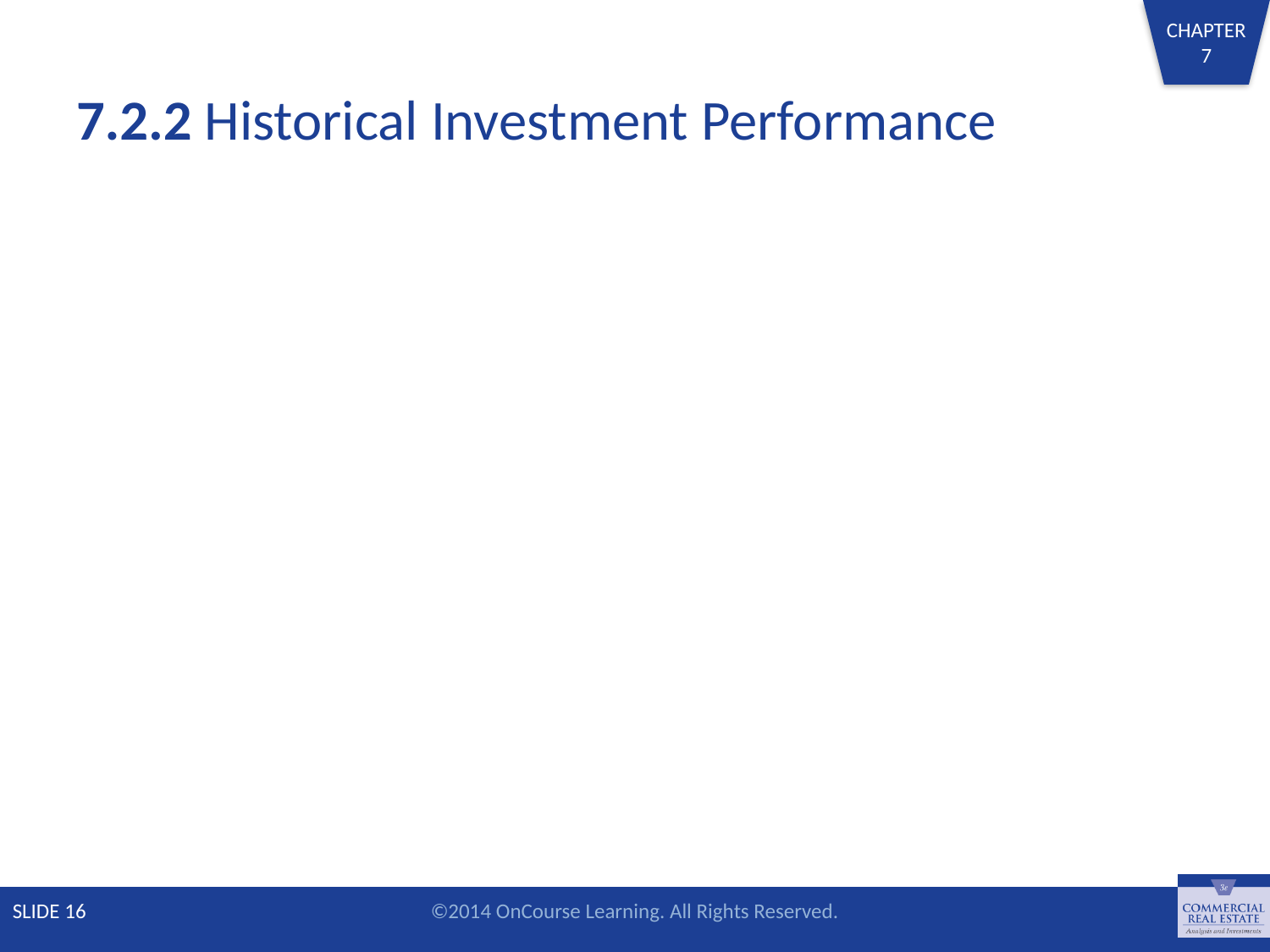

# 7.2.2 Historical Investment Performance

SLIDE 16